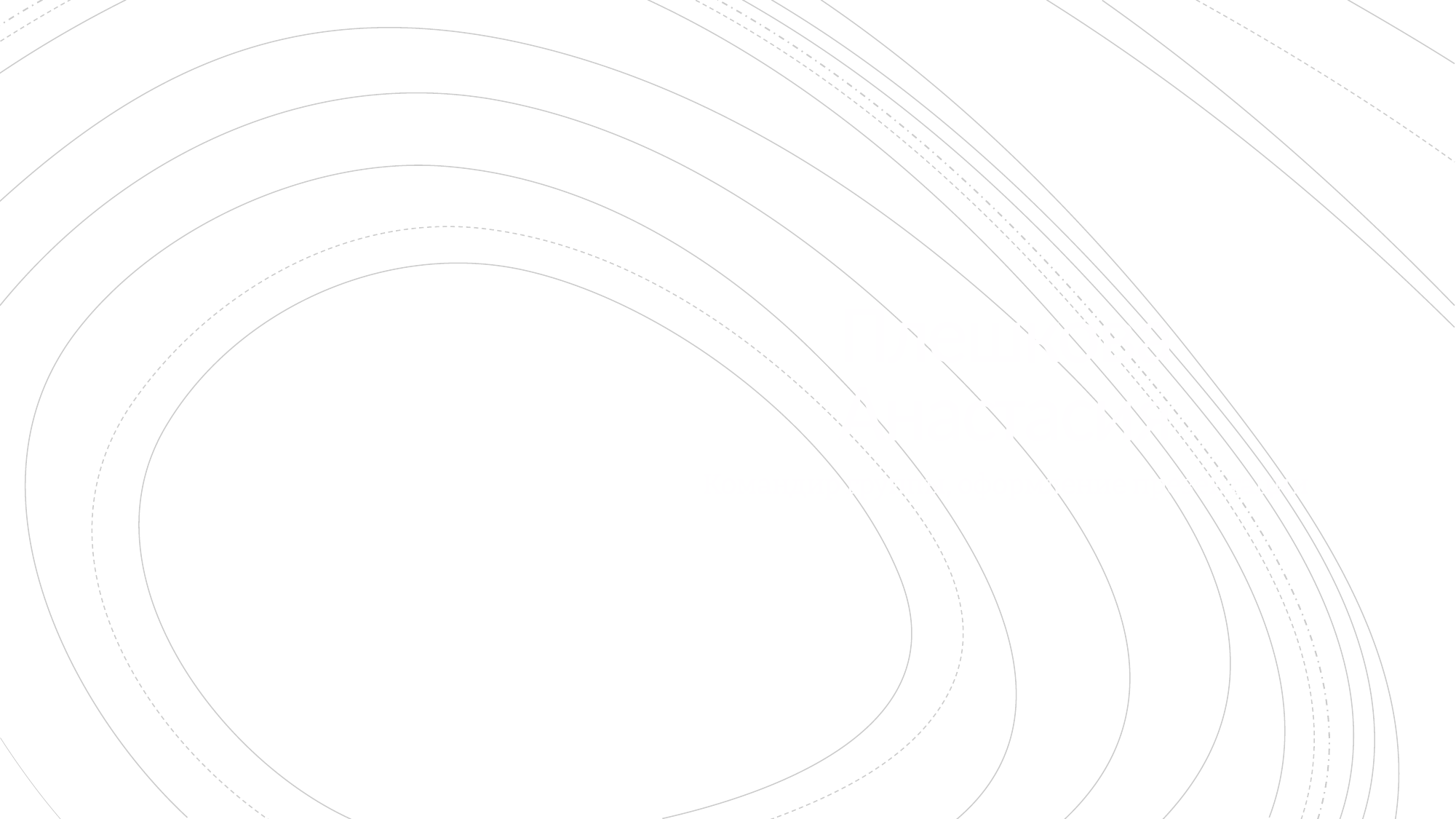

# Плешкова Анастасия
Командир группы, оформление презентации